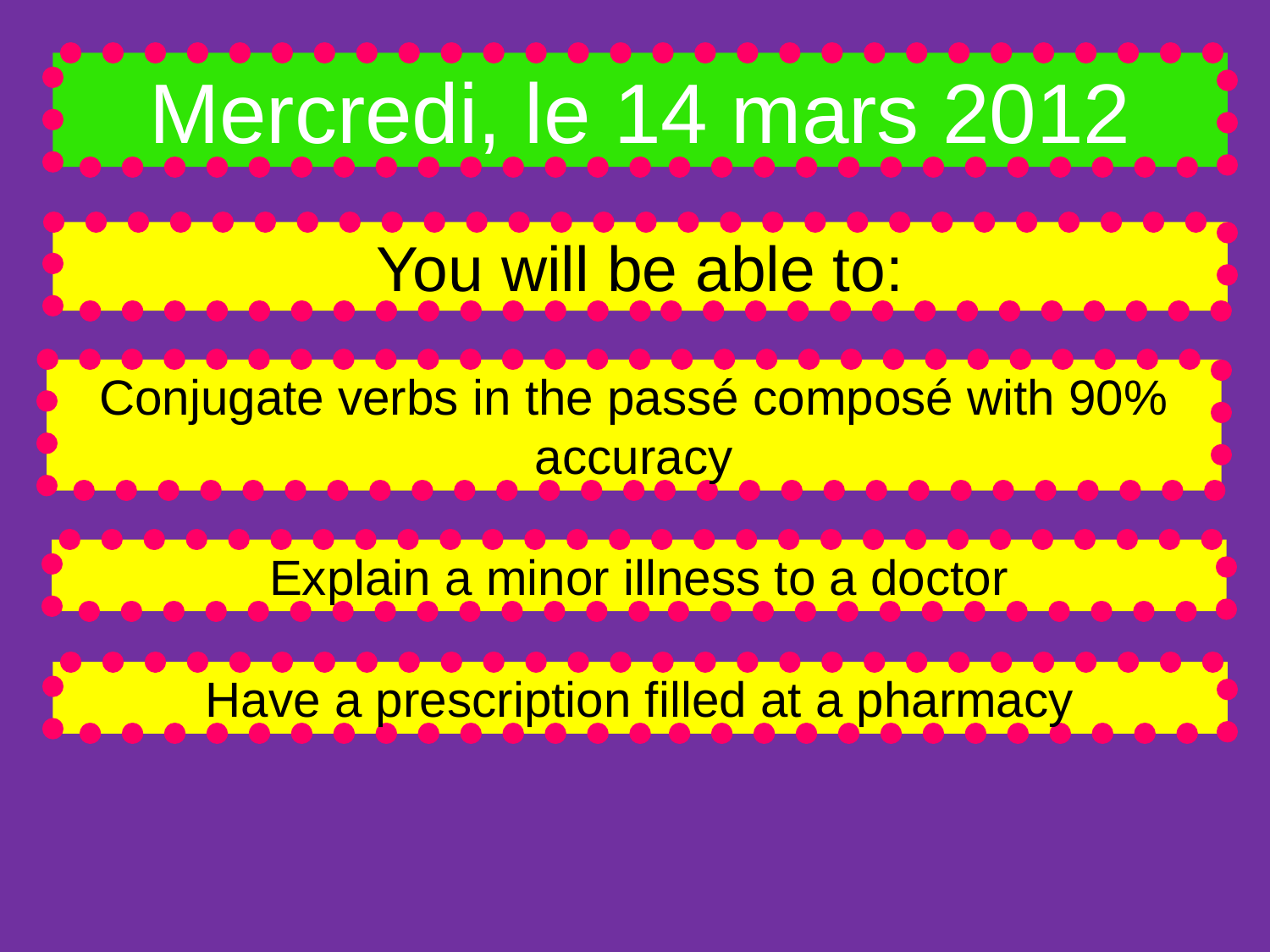

Mercredi, le 14 mars 2012
You will be able to:
Conjugate verbs in the passé composé with 90% accuracy
Explain a minor illness to a doctor
Have a prescription filled at a pharmacy